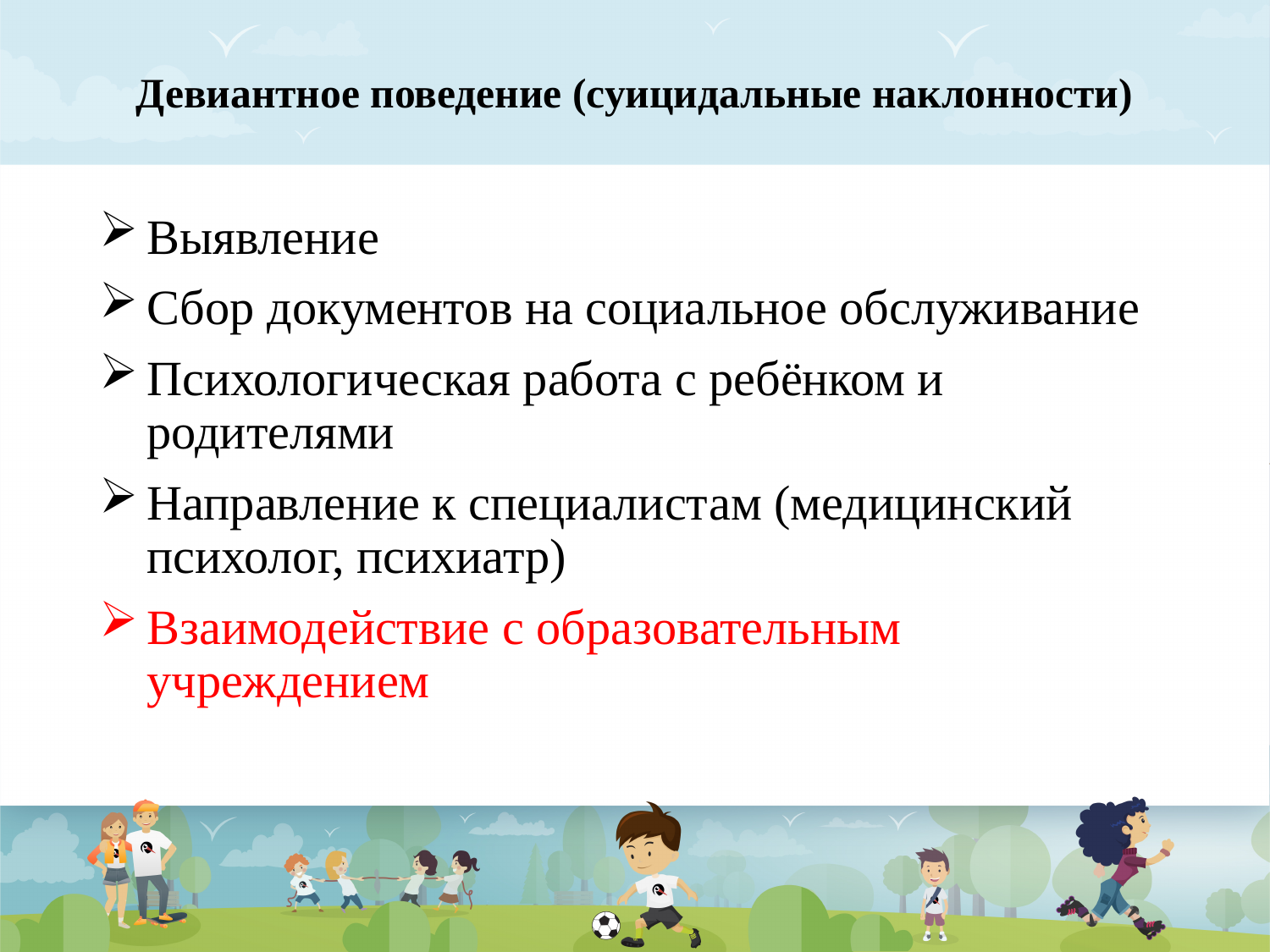

# Девиантное поведение (суицидальные наклонности)
Выявление
Сбор документов на социальное обслуживание
Психологическая работа с ребёнком и родителями
Направление к специалистам (медицинский психолог, психиатр)
Взаимодействие с образовательным учреждением